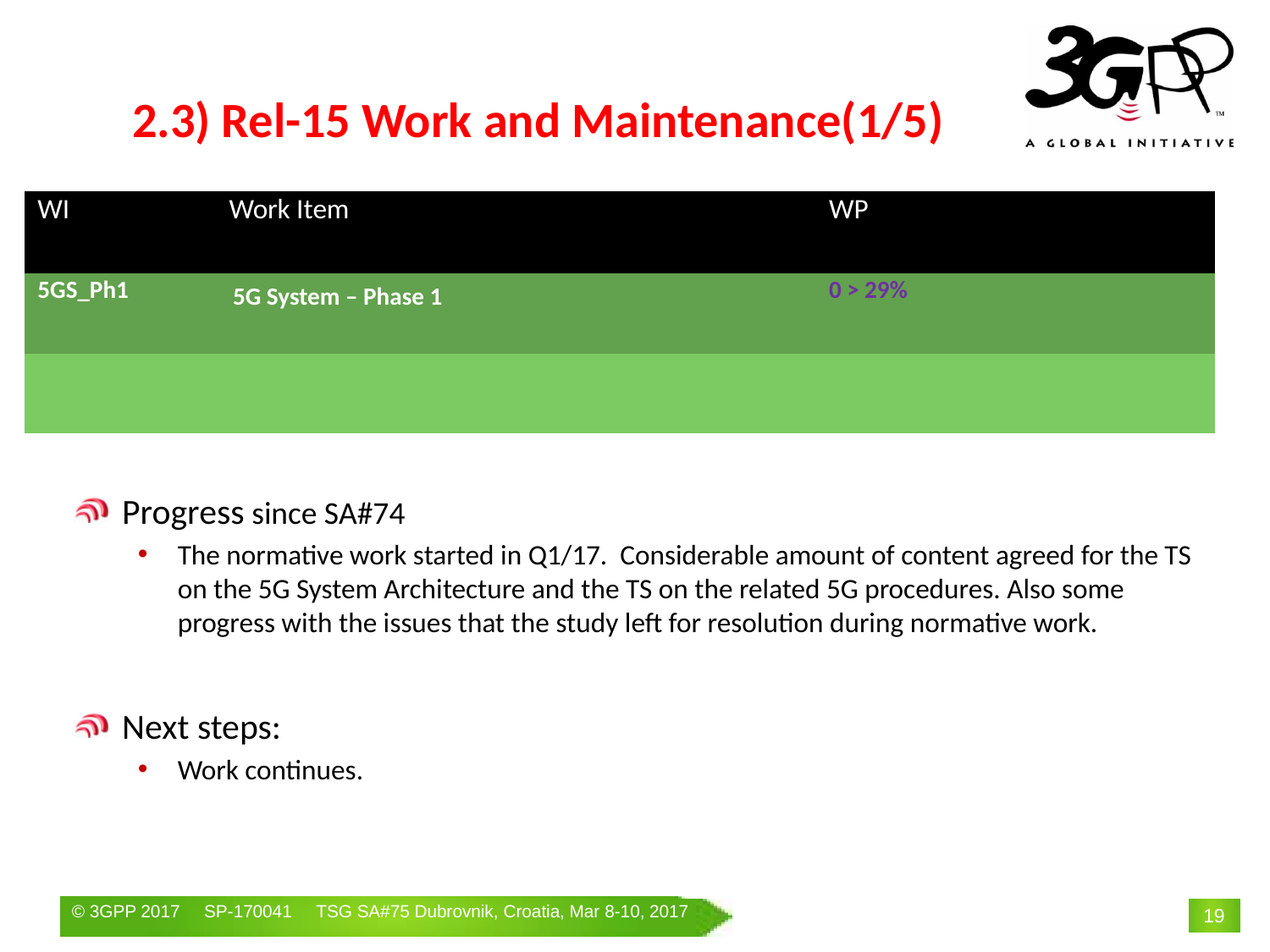

# 2.3) Rel-15 Work and Maintenance(1/5)
| WI | Work Item | WP |  |  |
| --- | --- | --- | --- | --- |
| 5GS\_Ph1 | 5G System – Phase 1 | 0 > 29% |  |  |
|  |  |  |  |  |
Progress since SA#74
The normative work started in Q1/17.  Considerable amount of content agreed for the TS on the 5G System Architecture and the TS on the related 5G procedures. Also some progress with the issues that the study left for resolution during normative work.

Next steps:
Work continues.